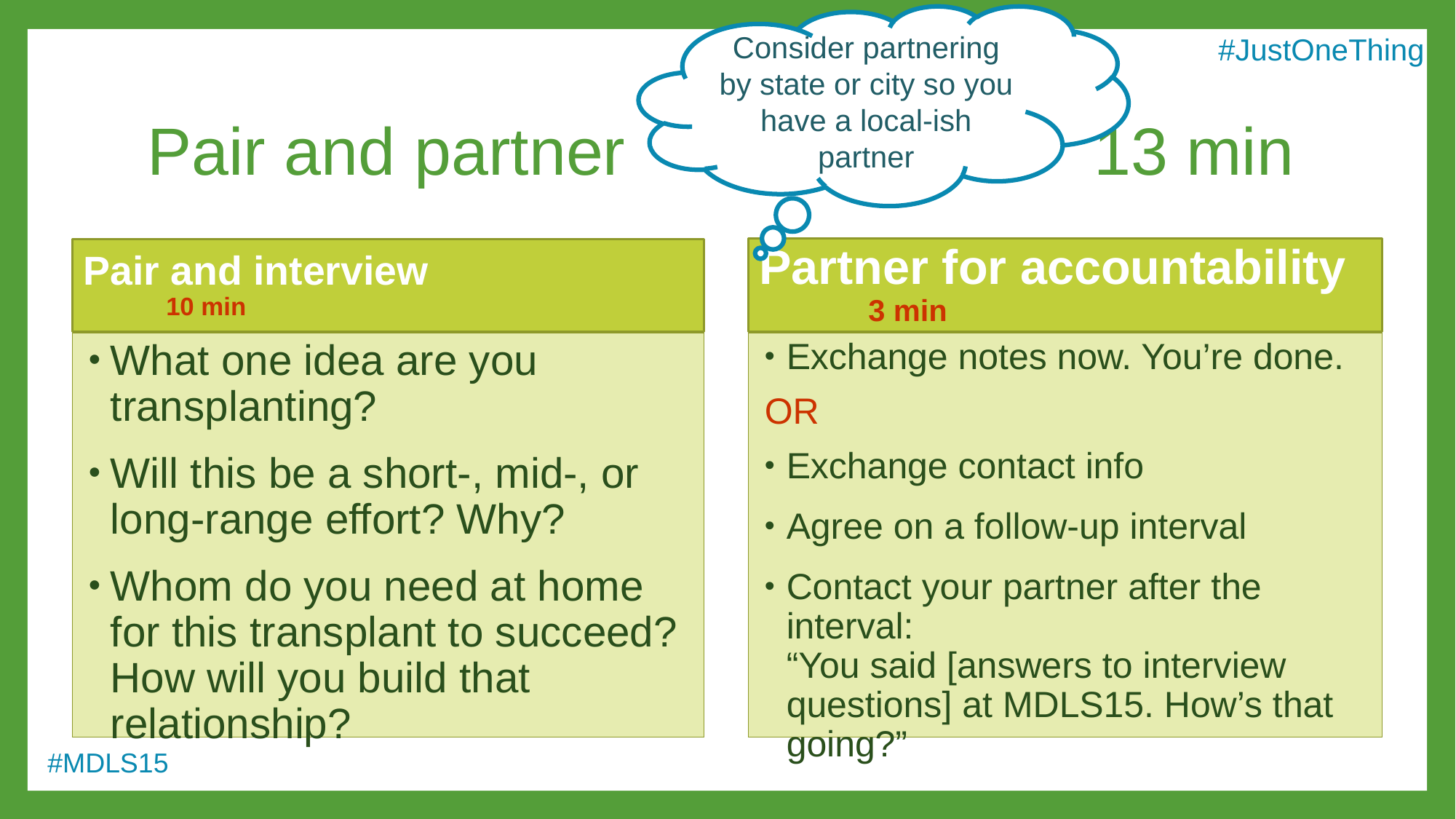

Consider partnering by state or city so you have a local-ish partner
#JustOneThing
# Pair and partner	13 min
Partner for accountability
	3 min
Pair and interview
	10 min
Exchange notes now. You’re done.
OR
Exchange contact info
Agree on a follow-up interval
Contact your partner after the interval:
“You said [answers to interview questions] at MDLS15. How’s that going?”
What one idea are you transplanting?
Will this be a short-, mid-, or long-range effort? Why?
Whom do you need at home for this transplant to succeed? How will you build that relationship?
#MDLS15